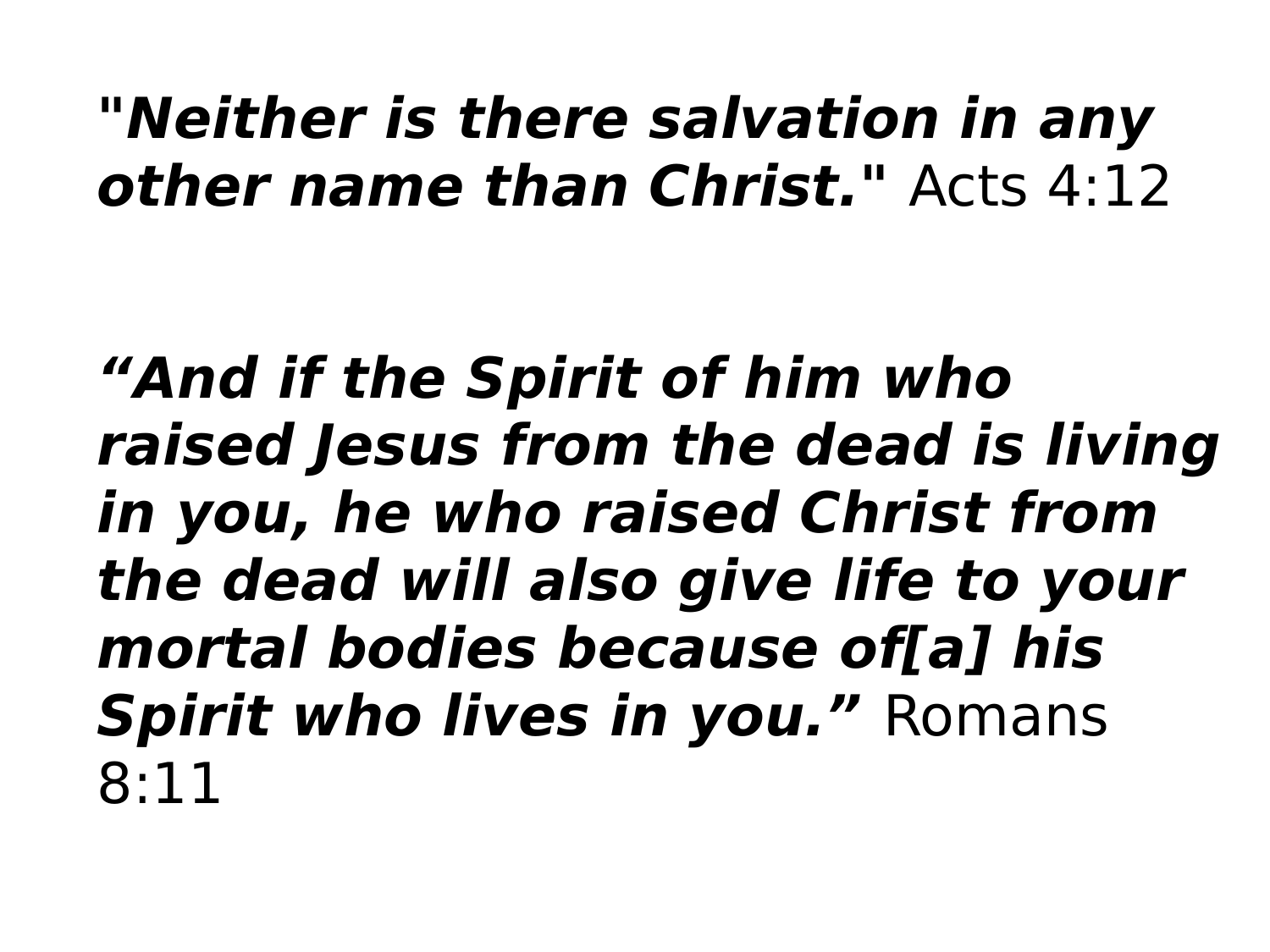

"Neither is there salvation in any other name than Christ." Acts 4:12
“And if the Spirit of him who raised Jesus from the dead is living in you, he who raised Christ from the dead will also give life to your mortal bodies because of[a] his Spirit who lives in you.” Romans 8:11